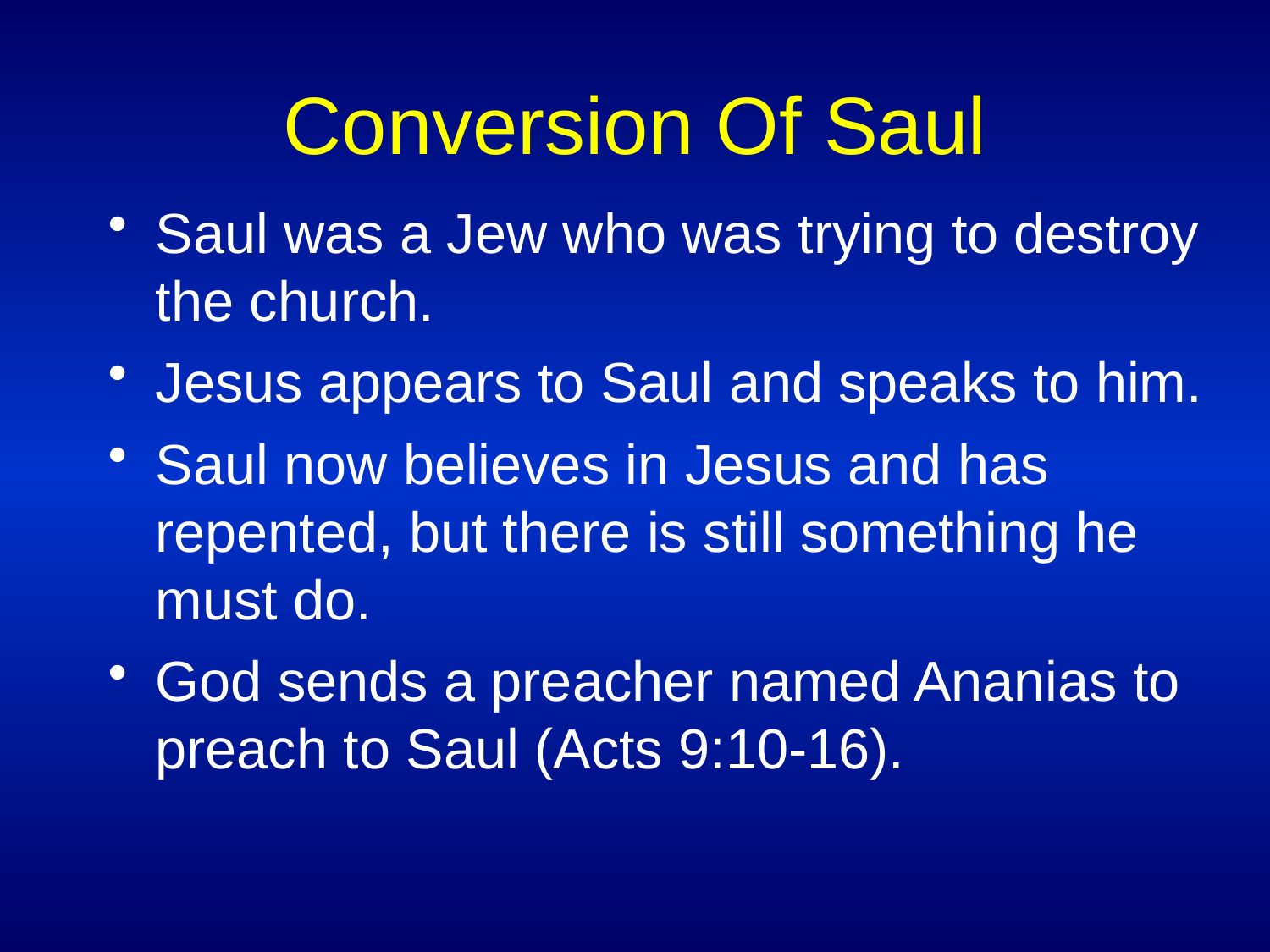

# Conversion Of Saul
Saul was a Jew who was trying to destroy the church.
Jesus appears to Saul and speaks to him.
Saul now believes in Jesus and has repented, but there is still something he must do.
God sends a preacher named Ananias to preach to Saul (Acts 9:10-16).